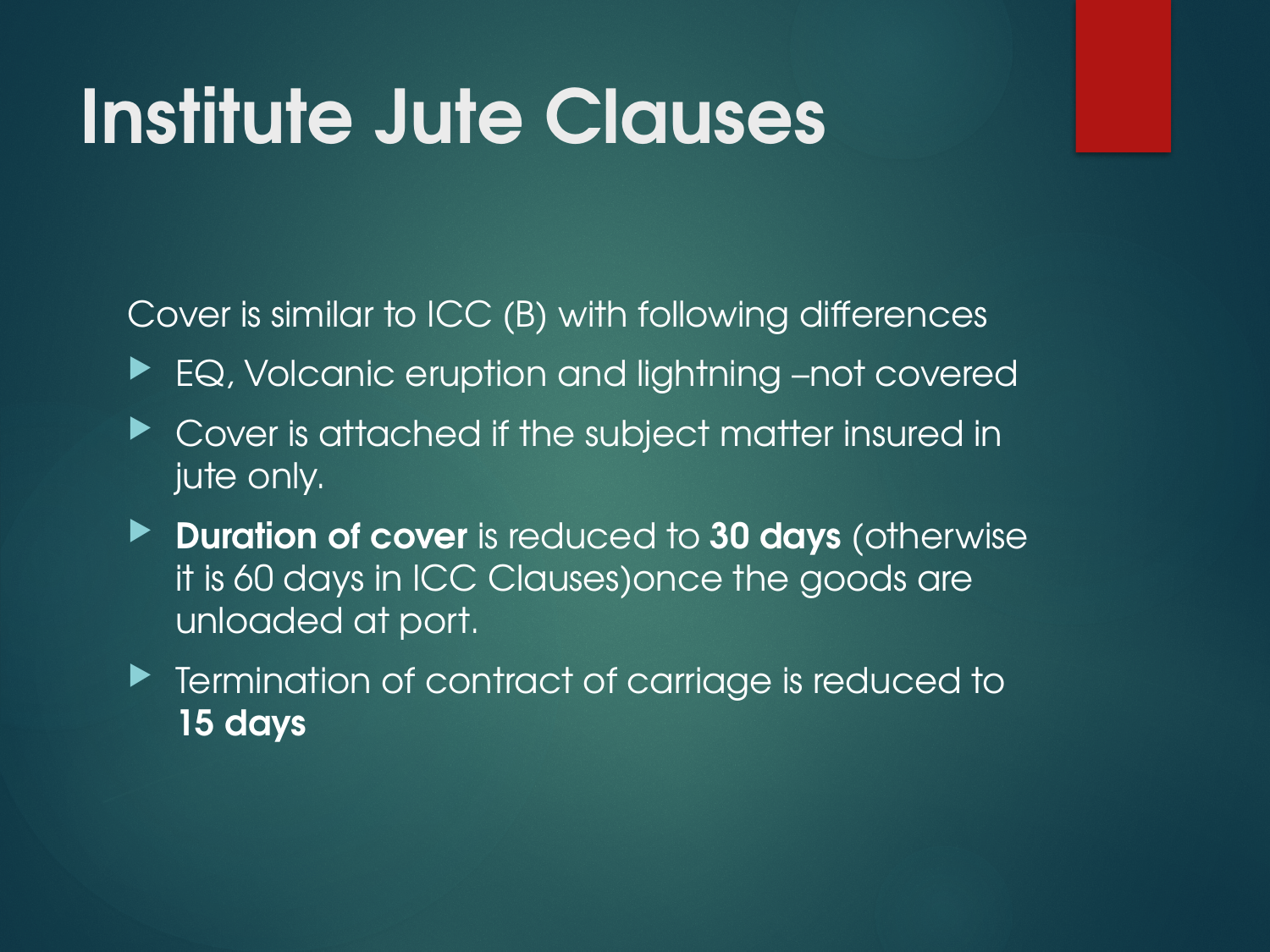

# Institute Jute Clauses
Cover is similar to ICC (B) with following differences
EQ, Volcanic eruption and lightning –not covered
Cover is attached if the subject matter insured in jute only.
Duration of cover is reduced to 30 days (otherwise it is 60 days in ICC Clauses)once the goods are unloaded at port.
Termination of contract of carriage is reduced to 15 days